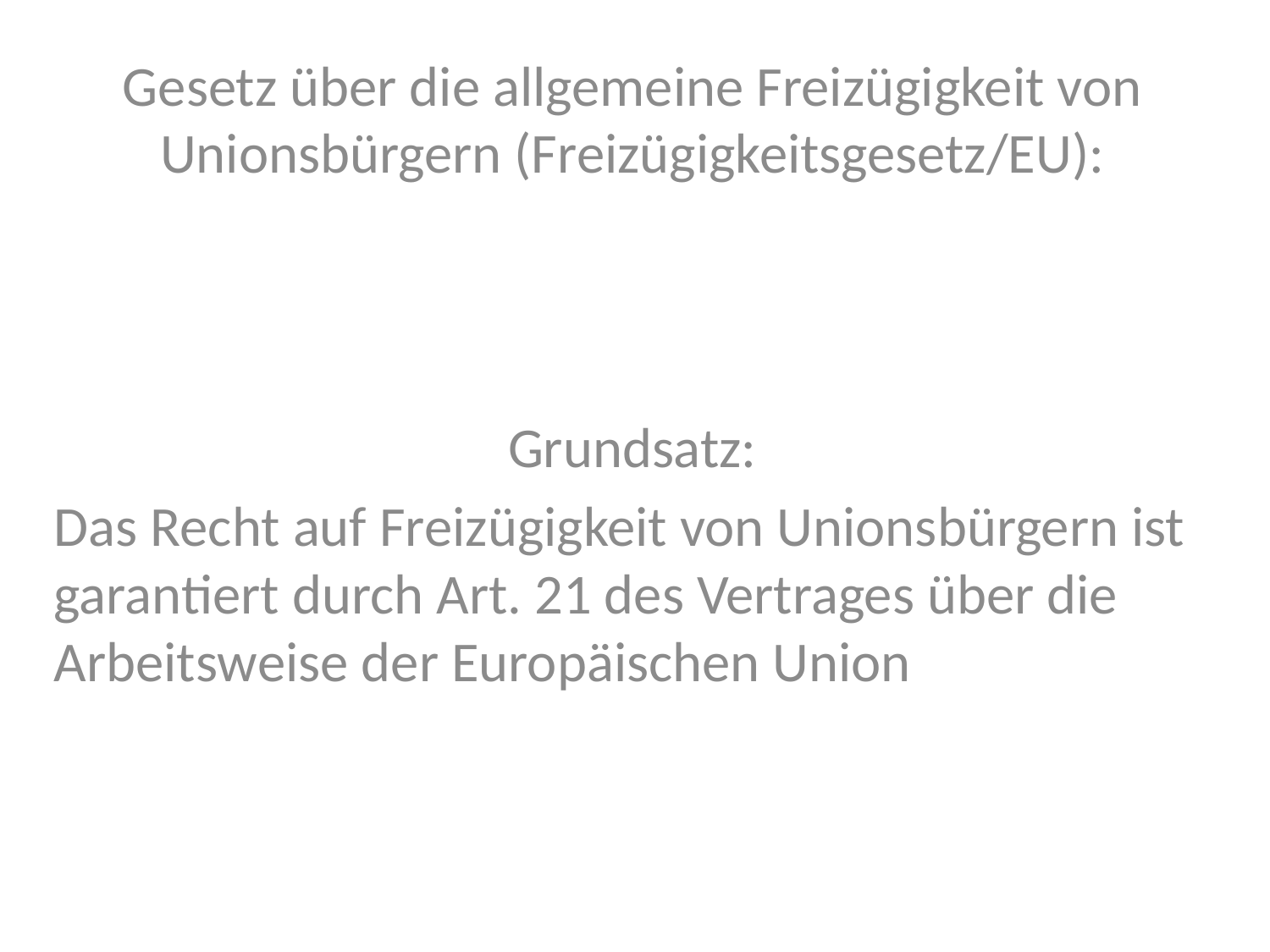

Gesetz über die allgemeine Freizügigkeit von Unionsbürgern (Freizügigkeitsgesetz/EU):

Grundsatz:
Das Recht auf Freizügigkeit von Unionsbürgern ist garantiert durch Art. 21 des Vertrages über die Arbeitsweise der Europäischen Union